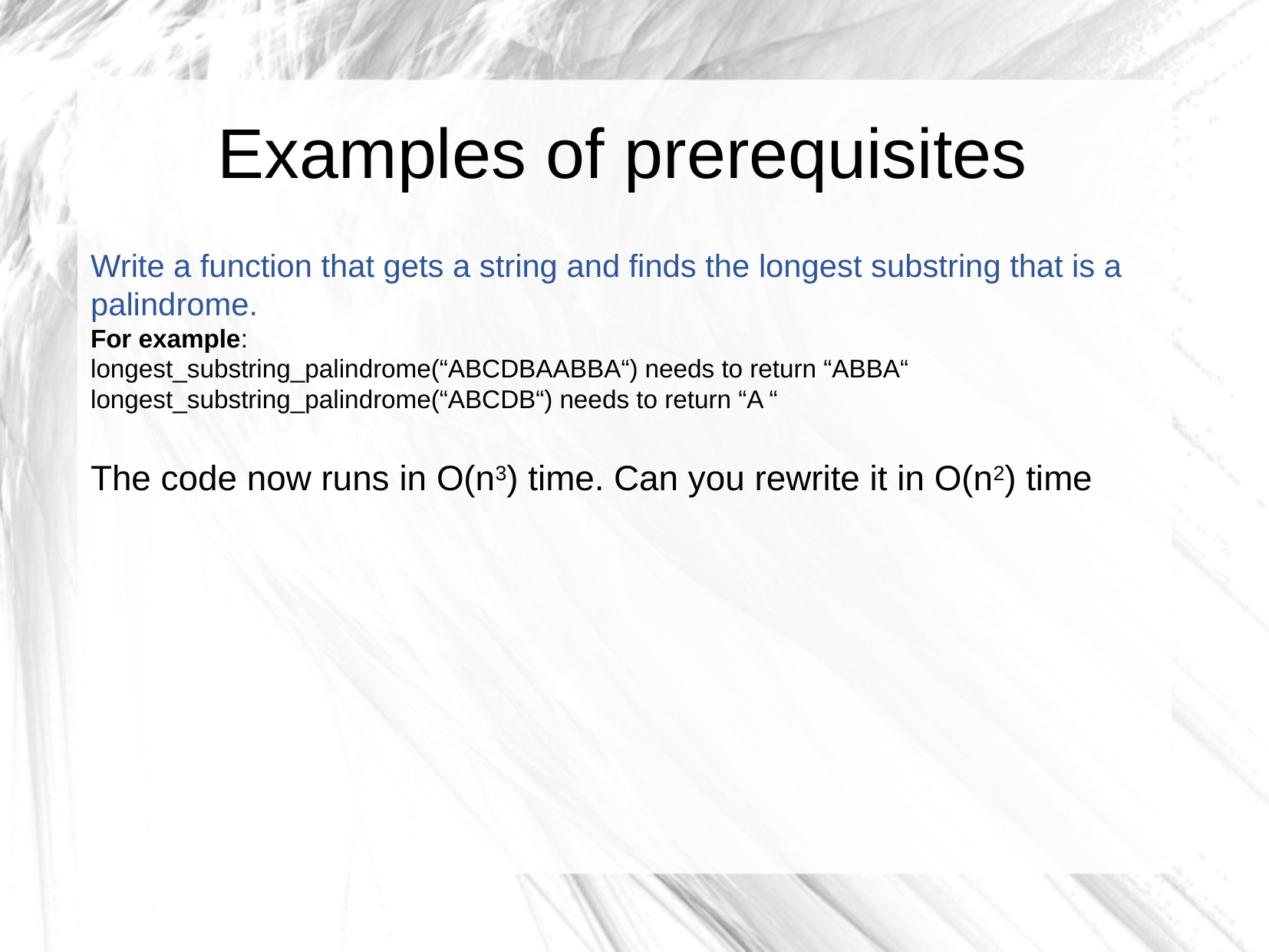

Examples of prerequisites
Write a function that gets a string and finds the longest substring that is a palindrome.
For example:
longest_substring_palindrome(“ABCDBAABBA“) needs to return “ABBA“
longest_substring_palindrome(“ABCDB“) needs to return “A “
The code now runs in O(n3) time. Can you rewrite it in O(n2) time